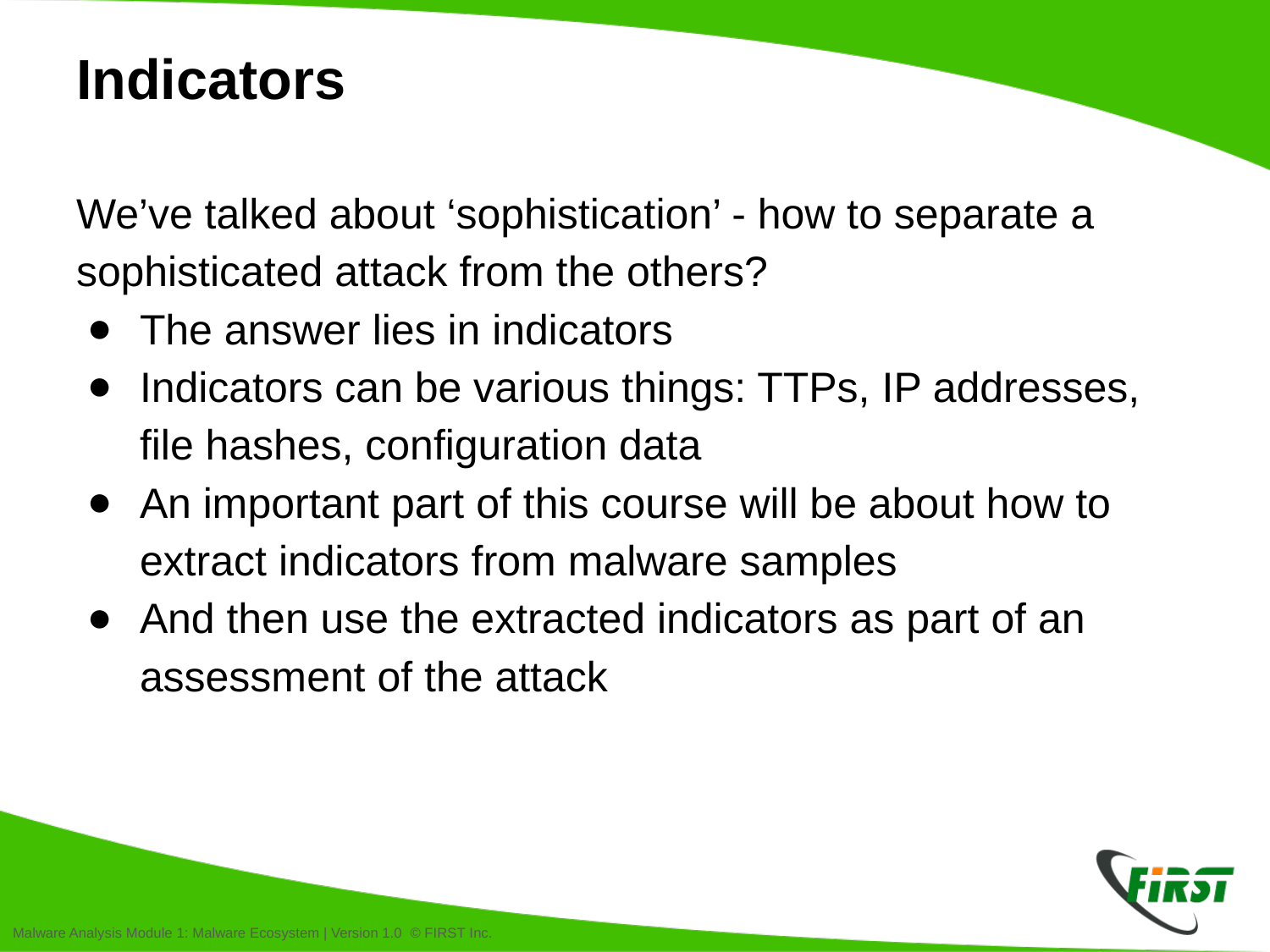

# Indicators
We’ve talked about ‘sophistication’ - how to separate a sophisticated attack from the others?
The answer lies in indicators
Indicators can be various things: TTPs, IP addresses, file hashes, configuration data
An important part of this course will be about how to extract indicators from malware samples
And then use the extracted indicators as part of an assessment of the attack